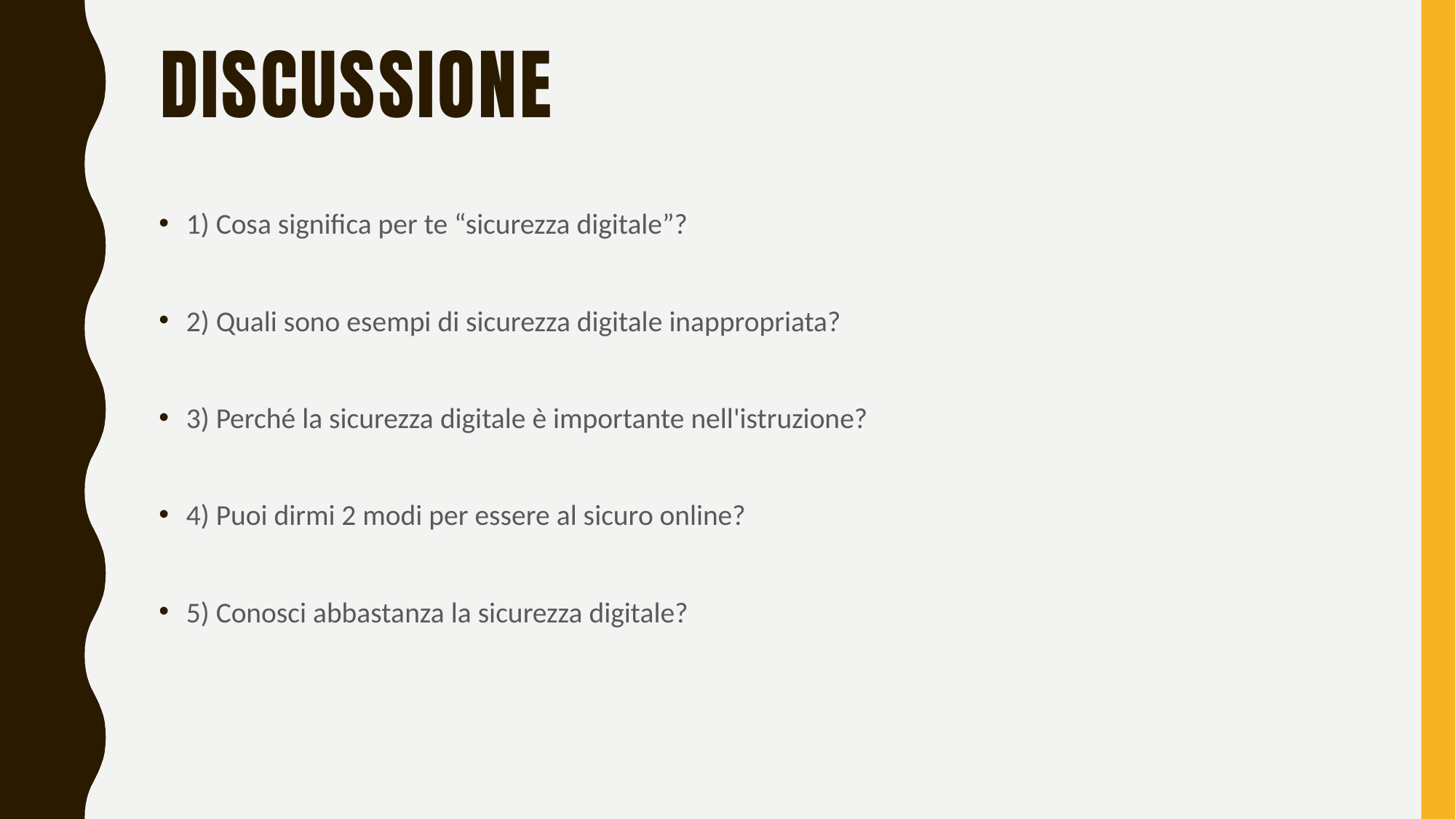

# discussione
1) Cosa significa per te “sicurezza digitale”?

2) Quali sono esempi di sicurezza digitale inappropriata?

3) Perché la sicurezza digitale è importante nell'istruzione?

4) Puoi dirmi 2 modi per essere al sicuro online?

5) Conosci abbastanza la sicurezza digitale?